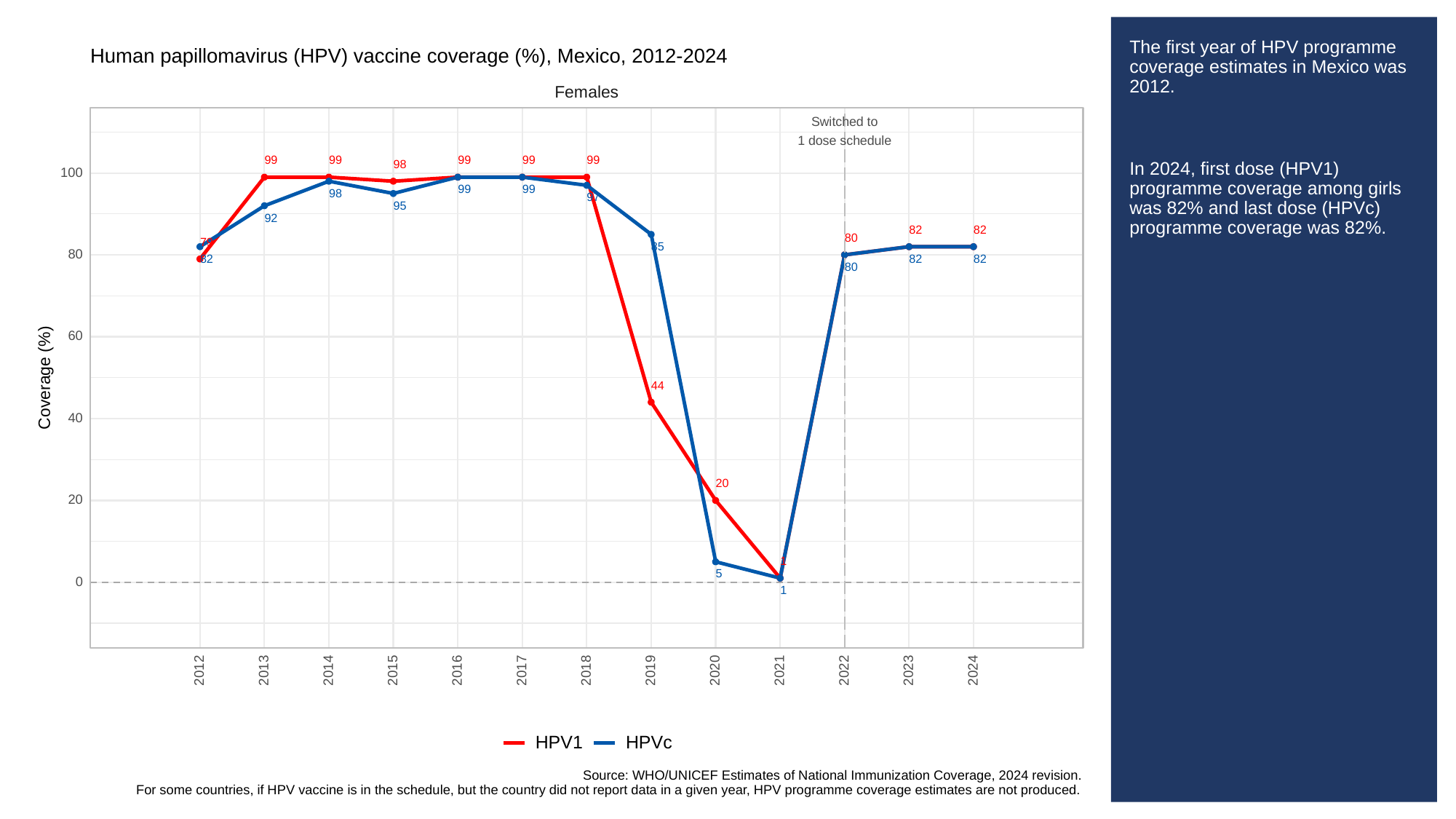

# The first year of HPV programme coverage estimates in Mexico was 2012.

In 2024, first dose (HPV1) programme coverage among girls was 82% and last dose (HPVc) programme coverage was 82%.

Human papillomavirus (HPV) vaccine coverage (%), Mexico, 2012-2024
Females

Switched to

1 dose schedule
99
99
99
99
99
98
100

99
99
98

97
95

92
82
82

80
79
85

80

82
82
82

80

60

Coverage (%)

44

40

20
20

1

5

0

1

2013
2023
2012
2014
2015
2016
2017
2018
2019
2020
2021
2022
2024
HPVc
HPV1

Source: WHO/UNICEF Estimates of National Immunization Coverage, 2024 revision.
For some countries, if HPV vaccine is in the schedule, but the country did not report data in a given year, HPV programme coverage estimates are not produced.